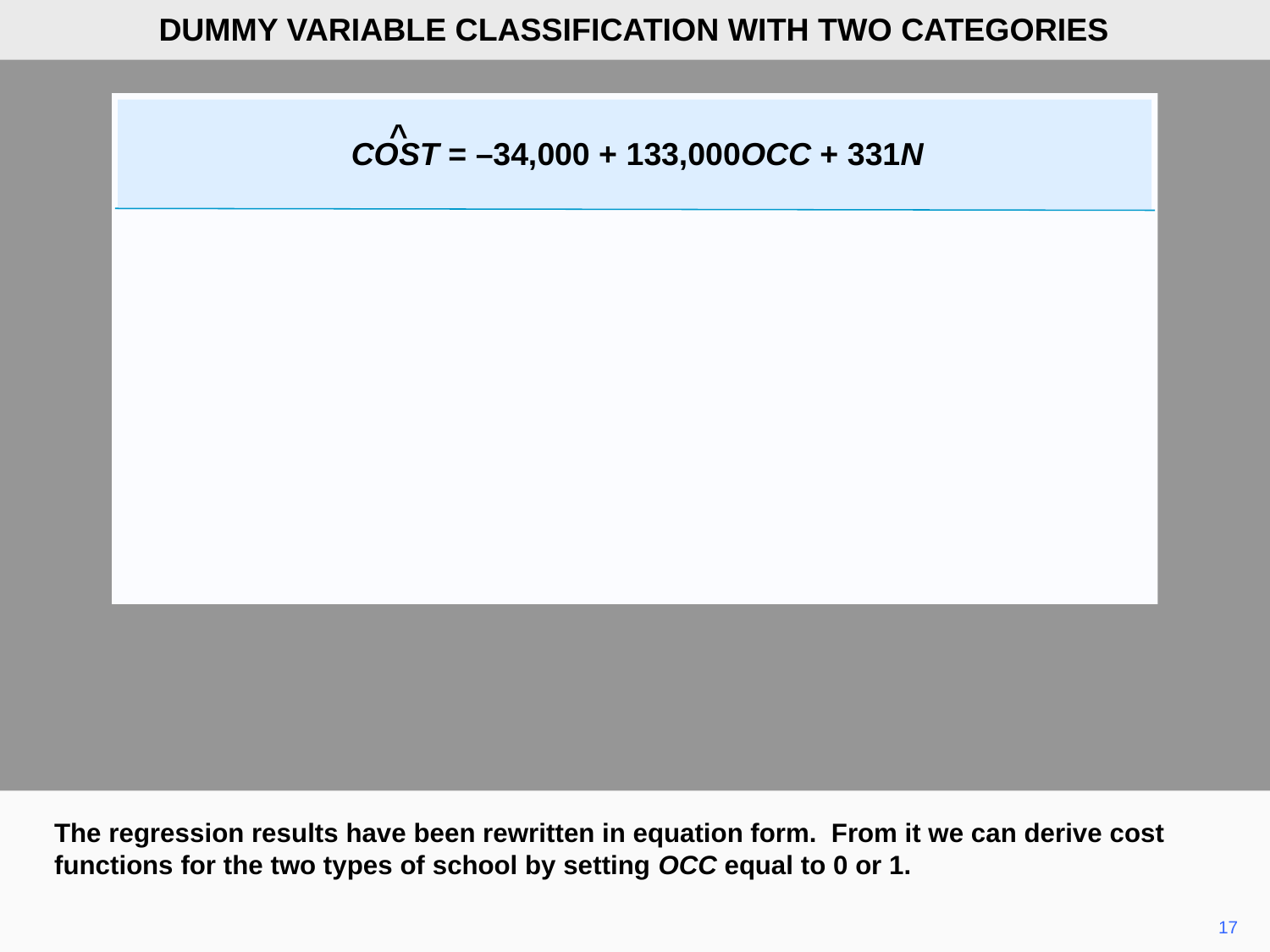

DUMMY VARIABLE CLASSIFICATION WITH TWO CATEGORIES

^
COST = –34,000 + 133,000OCC + 331N

The regression results have been rewritten in equation form.  From it we can derive cost functions for the two types of school by setting OCC equal to 0 or 1.
17